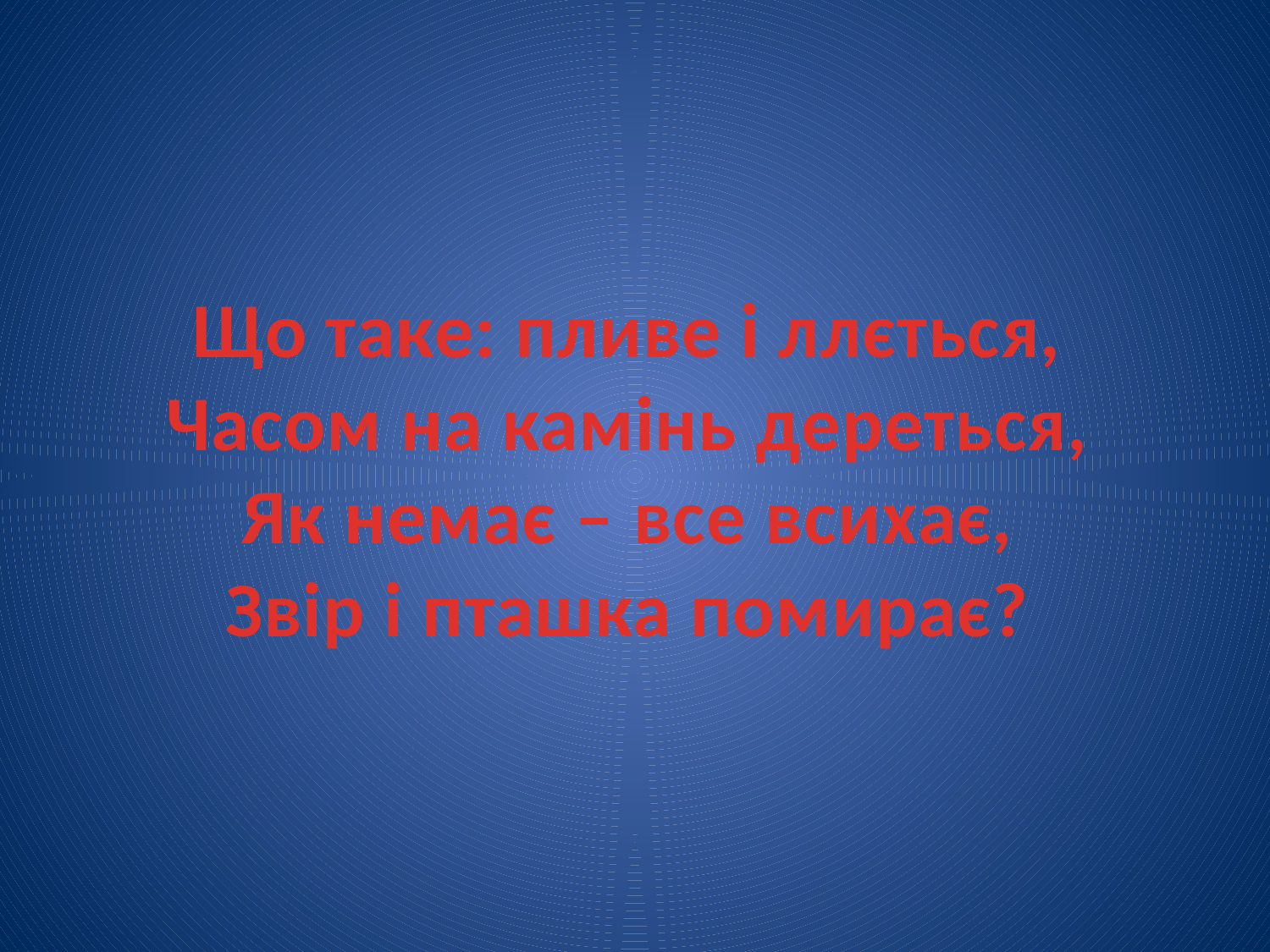

# Що таке: пливе і ллється, Часом на камінь дереться, Як немає – все всихає, Звір і пташка помирає?